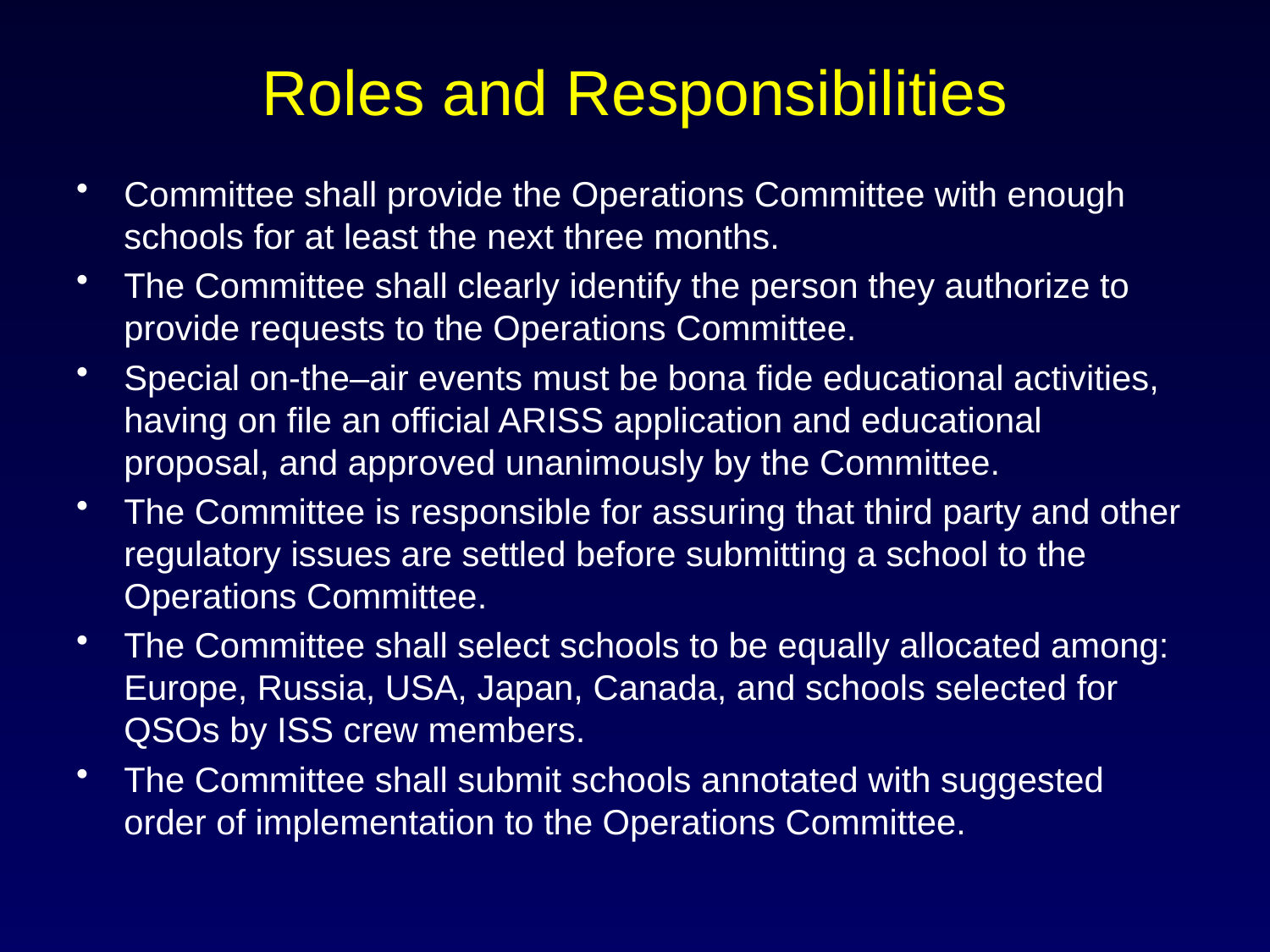

# Roles and Responsibilities
Committee shall provide the Operations Committee with enough schools for at least the next three months.
The Committee shall clearly identify the person they authorize to provide requests to the Operations Committee.
Special on-the–air events must be bona fide educational activities, having on file an official ARISS application and educational proposal, and approved unanimously by the Committee.
The Committee is responsible for assuring that third party and other regulatory issues are settled before submitting a school to the Operations Committee.
The Committee shall select schools to be equally allocated among: Europe, Russia, USA, Japan, Canada, and schools selected for QSOs by ISS crew members.
The Committee shall submit schools annotated with suggested order of implementation to the Operations Committee.